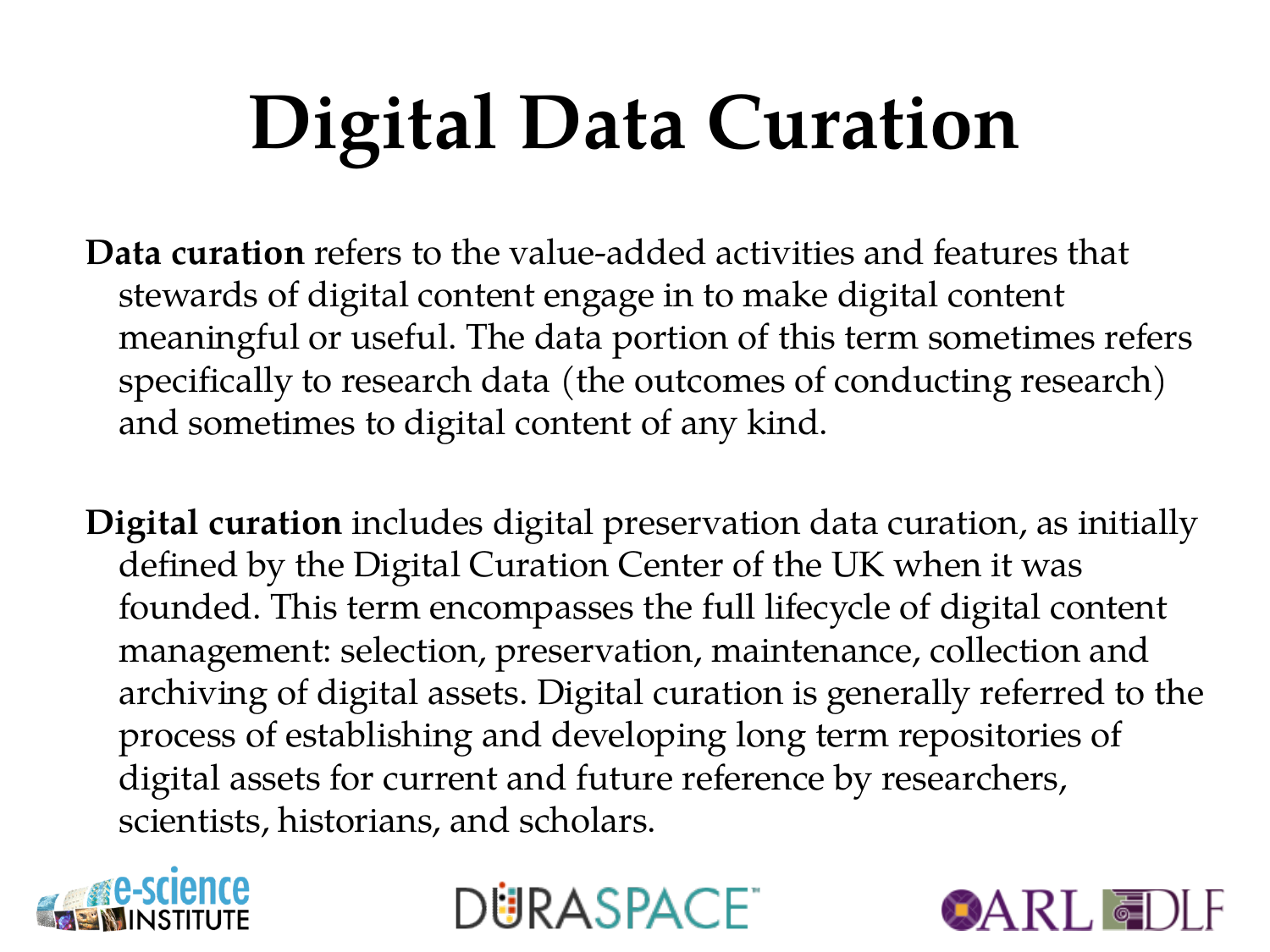

# Digital Data Curation
Data curation refers to the value-added activities and features that stewards of digital content engage in to make digital content meaningful or useful. The data portion of this term sometimes refers specifically to research data (the outcomes of conducting research) and sometimes to digital content of any kind.

Digital curation includes digital preservation data curation, as initially defined by the Digital Curation Center of the UK when it was founded. This term encompasses the full lifecycle of digital content management: selection, preservation, maintenance, collection and archiving of digital assets. Digital curation is generally referred to the process of establishing and developing long term repositories of digital assets for current and future reference by researchers, scientists, historians, and scholars.